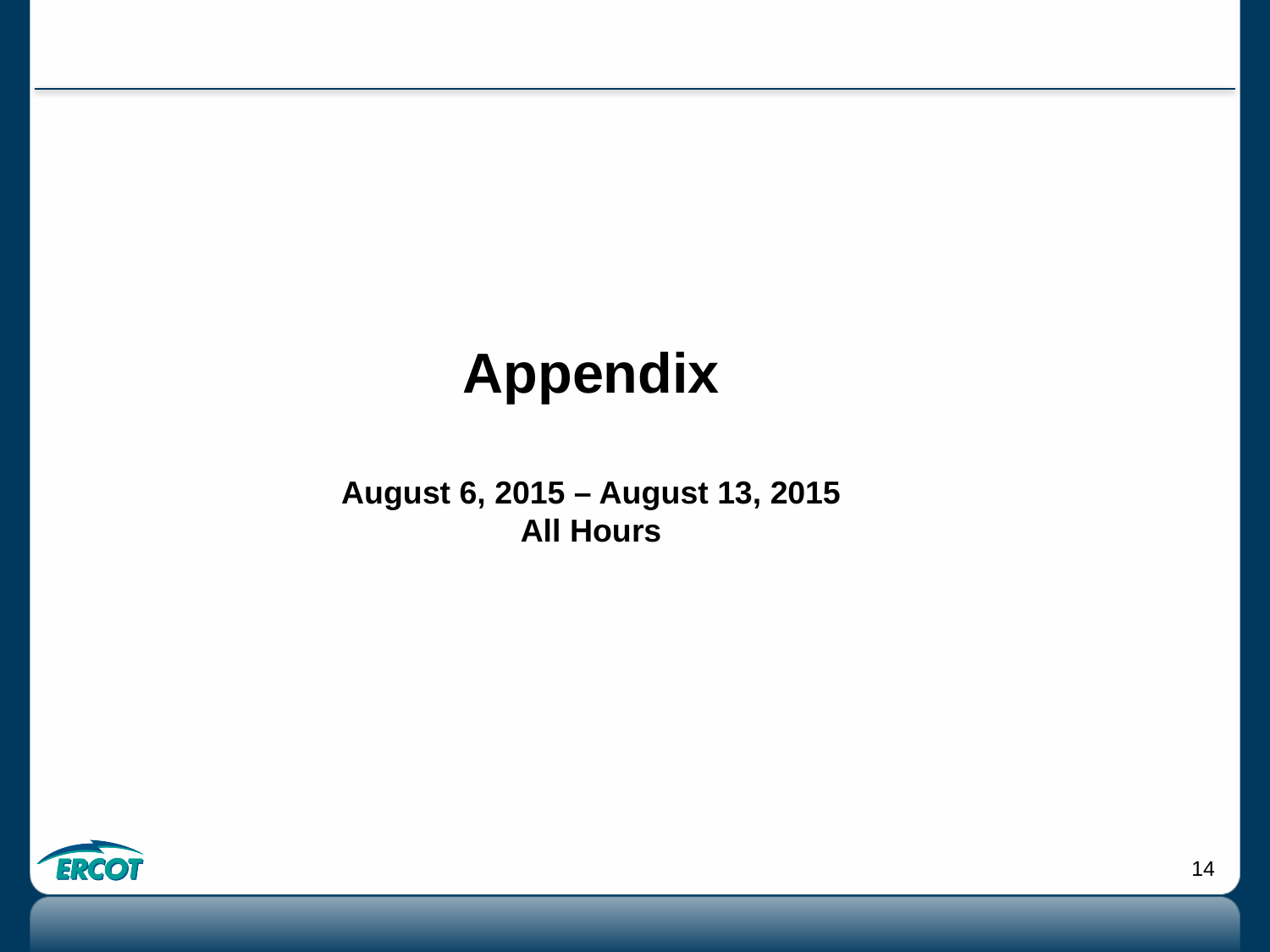

Appendix

August 6, 2015 – August 13, 2015
All Hours